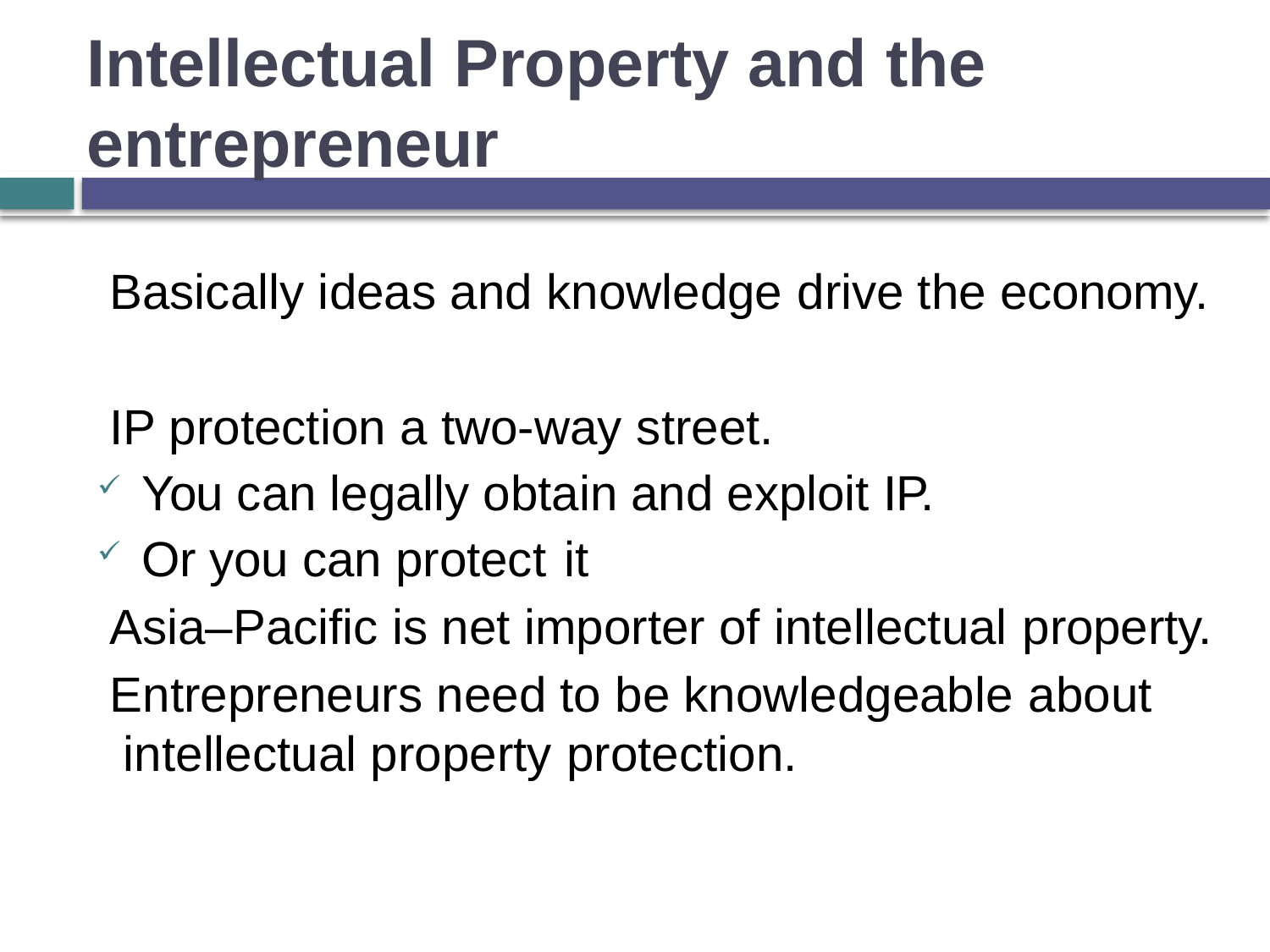

# Intellectual Property and the entrepreneur
Basically ideas and knowledge drive the economy.

IP protection a two-way street.
You can legally obtain and exploit IP.
Or you can protect it
Asia–Pacific is net importer of intellectual property.
Entrepreneurs need to be knowledgeable about  intellectual property protection.